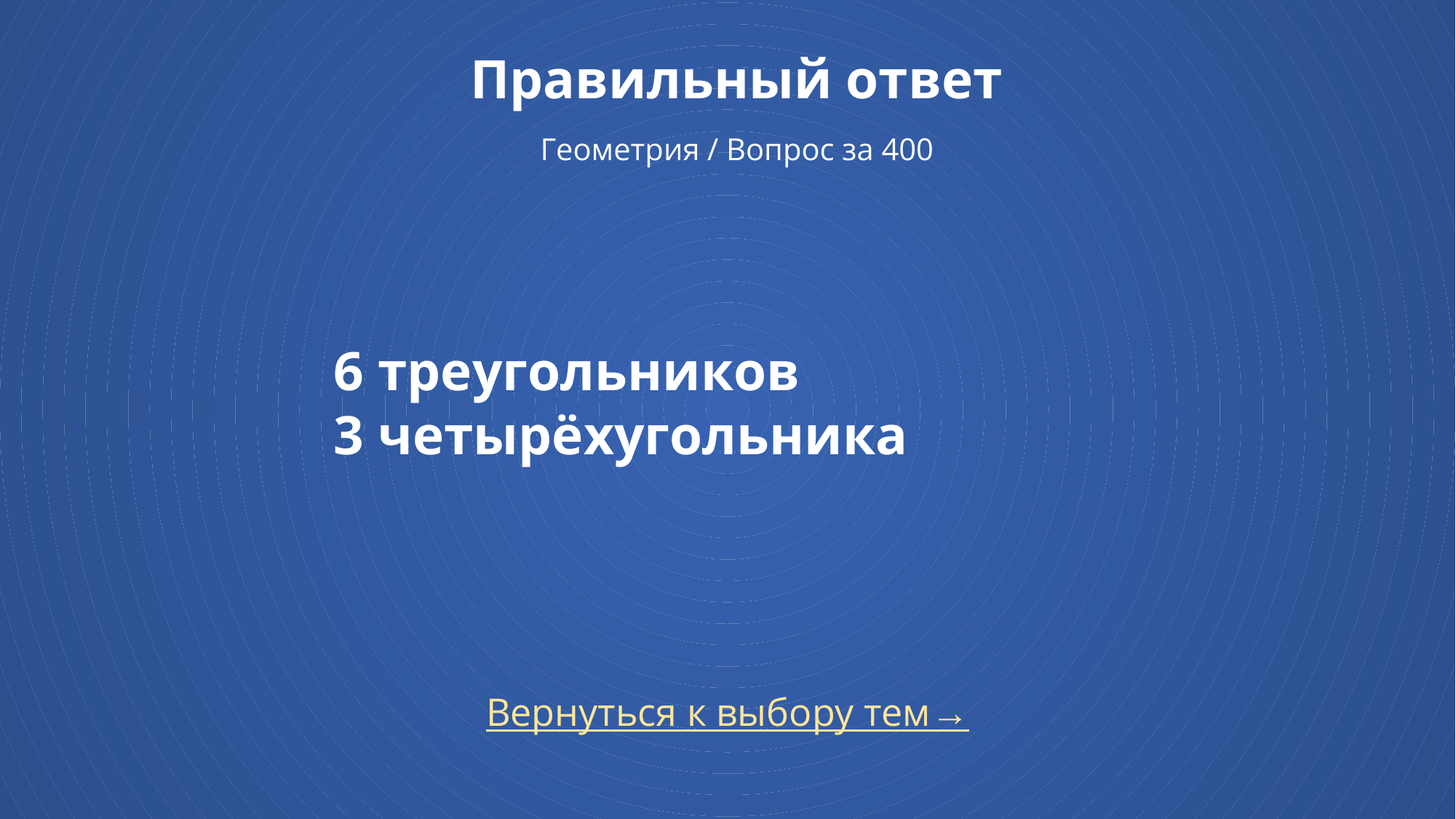

# Правильный ответ Геометрия / Вопрос за 400
6 треугольников
3 четырёхугольника
Вернуться к выбору тем→